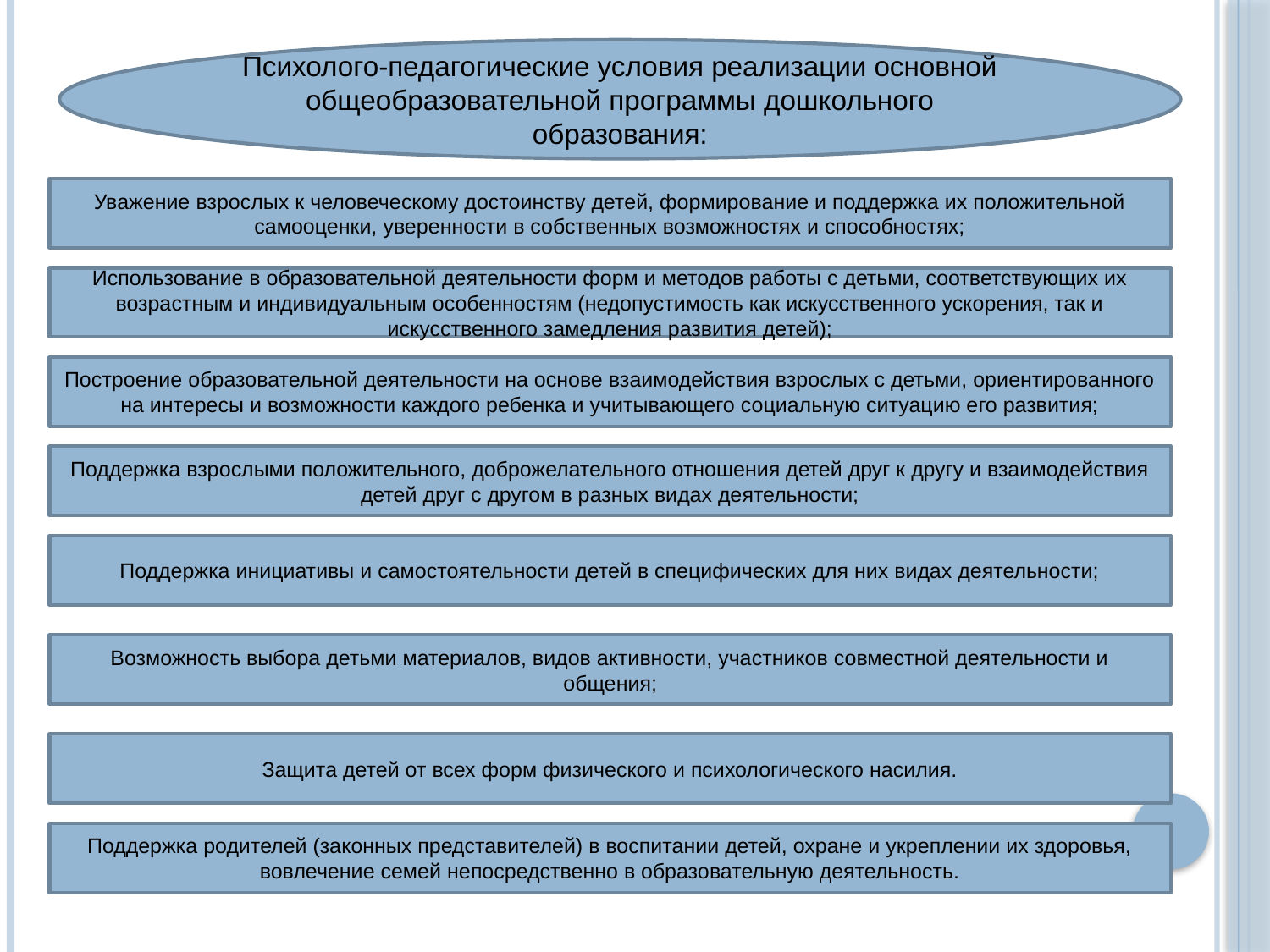

Психолого-педагогические условия реализации основной общеобразовательной программы дошкольного образования:
Уважение взрослых к человеческому достоинству детей, формирование и поддержка их положительной самооценки, уверенности в собственных возможностях и способностях;
Использование в образовательной деятельности форм и методов работы с детьми, соответствующих их возрастным и индивидуальным особенностям (недопустимость как искусственного ускорения, так и искусственного замедления развития детей);
Построение образовательной деятельности на основе взаимодействия взрослых с детьми, ориентированного на интересы и возможности каждого ребенка и учитывающего социальную ситуацию его развития;
Поддержка взрослыми положительного, доброжелательного отношения детей друг к другу и взаимодействия детей друг с другом в разных видах деятельности;
Поддержка инициативы и самостоятельности детей в специфических для них видах деятельности;
Возможность выбора детьми материалов, видов активности, участников совместной деятельности и общения;
Защита детей от всех форм физического и психологического насилия.
Поддержка родителей (законных представителей) в воспитании детей, охране и укреплении их здоровья, вовлечение семей непосредственно в образовательную деятельность.